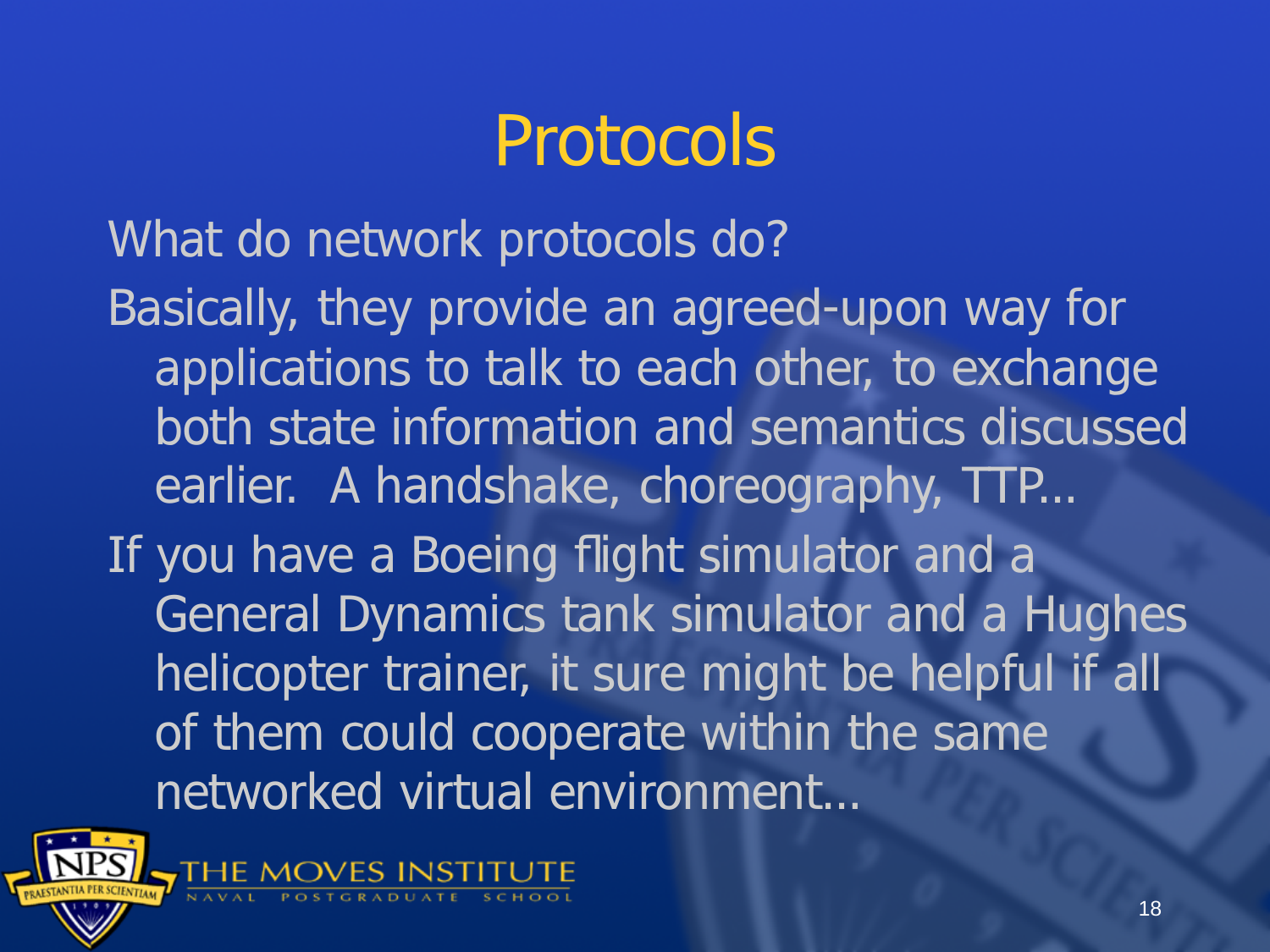

# Protocols
What do network protocols do?
Basically, they provide an agreed-upon way for applications to talk to each other, to exchange both state information and semantics discussed earlier.  A handshake, choreography, TTP…
If you have a Boeing flight simulator and a General Dynamics tank simulator and a Hughes helicopter trainer, it sure might be helpful if all of them could cooperate within the same networked virtual environment…
18